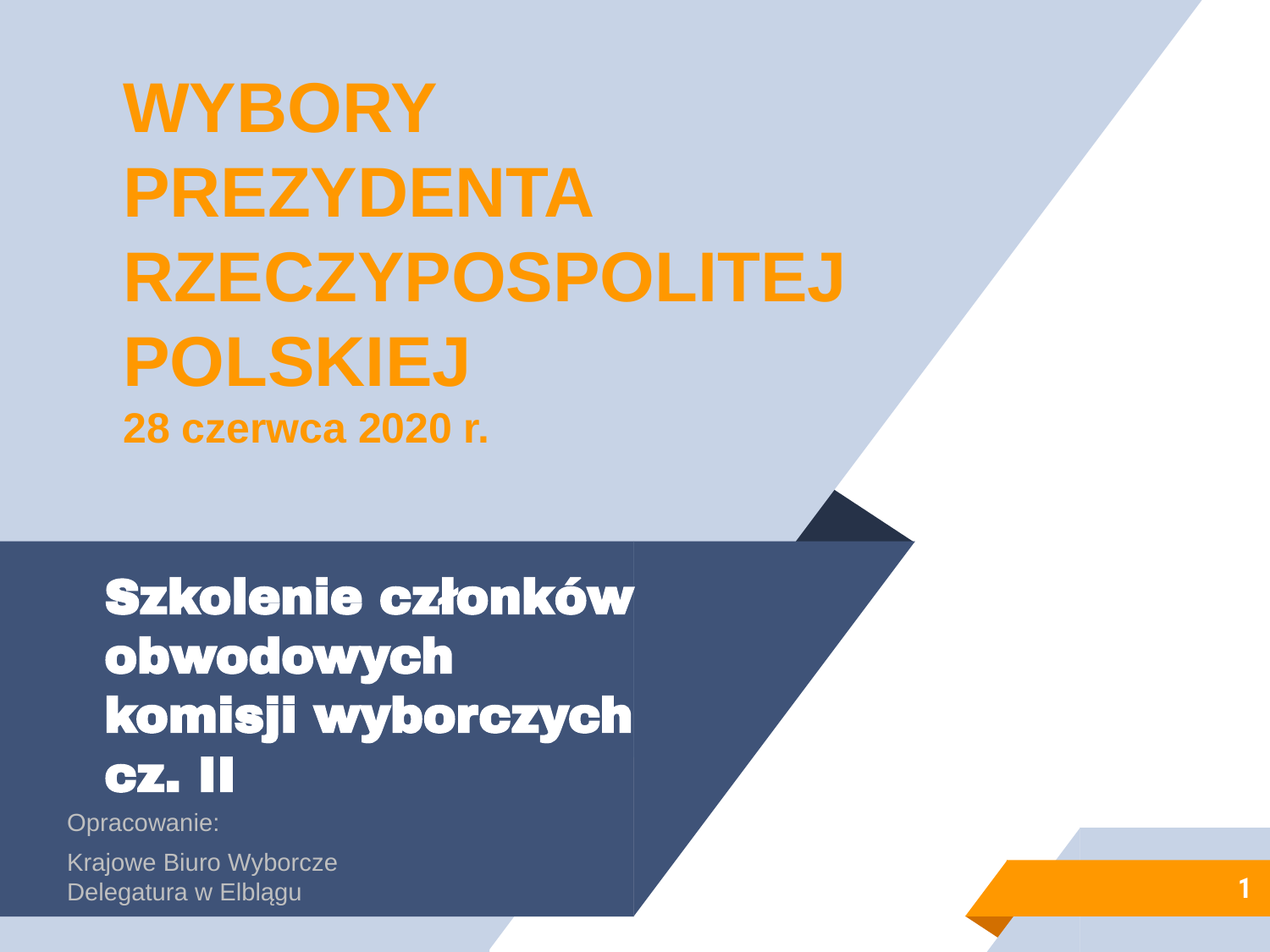

WYBORY
PREZYDENTA
RZECZYPOSPOLITEJ
POLSKIEJ
28 czerwca 2020 r.
# Szkolenie członków obwodowych komisji wyborczych cz. II
Opracowanie:

Krajowe Biuro Wyborcze
Delegatura w Elblągu
1